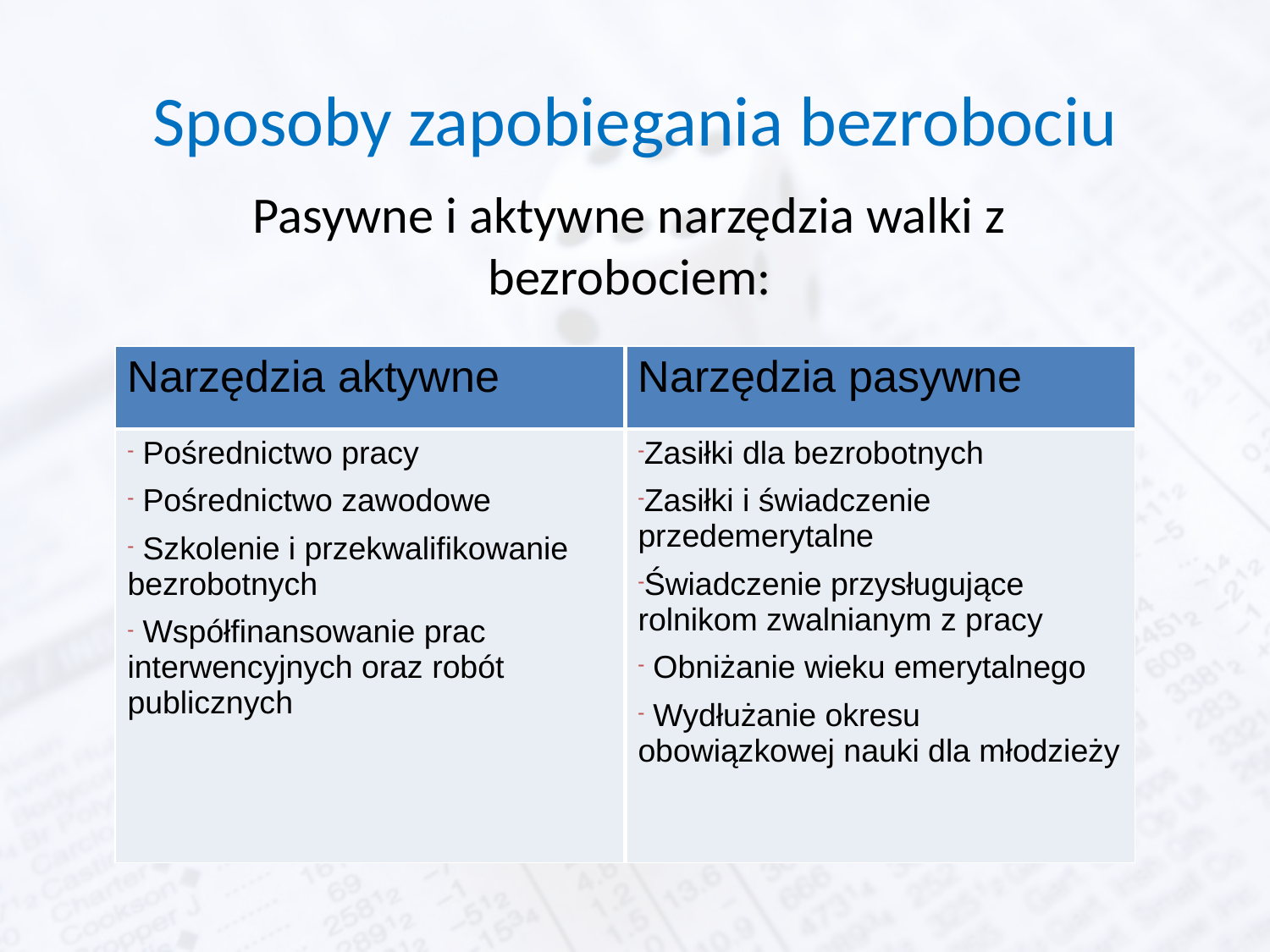

Sposoby zapobiegania bezrobociu
Pasywne i aktywne narzędzia walki z bezrobociem:

| Narzędzia aktywne | Narzędzia pasywne |
| --- | --- |
| Pośrednictwo pracy Pośrednictwo zawodowe Szkolenie i przekwalifikowanie bezrobotnych Współfinansowanie prac interwencyjnych oraz robót publicznych | Zasiłki dla bezrobotnych Zasiłki i świadczenie przedemerytalne Świadczenie przysługujące rolnikom zwalnianym z pracy Obniżanie wieku emerytalnego Wydłużanie okresu obowiązkowej nauki dla młodzieży |